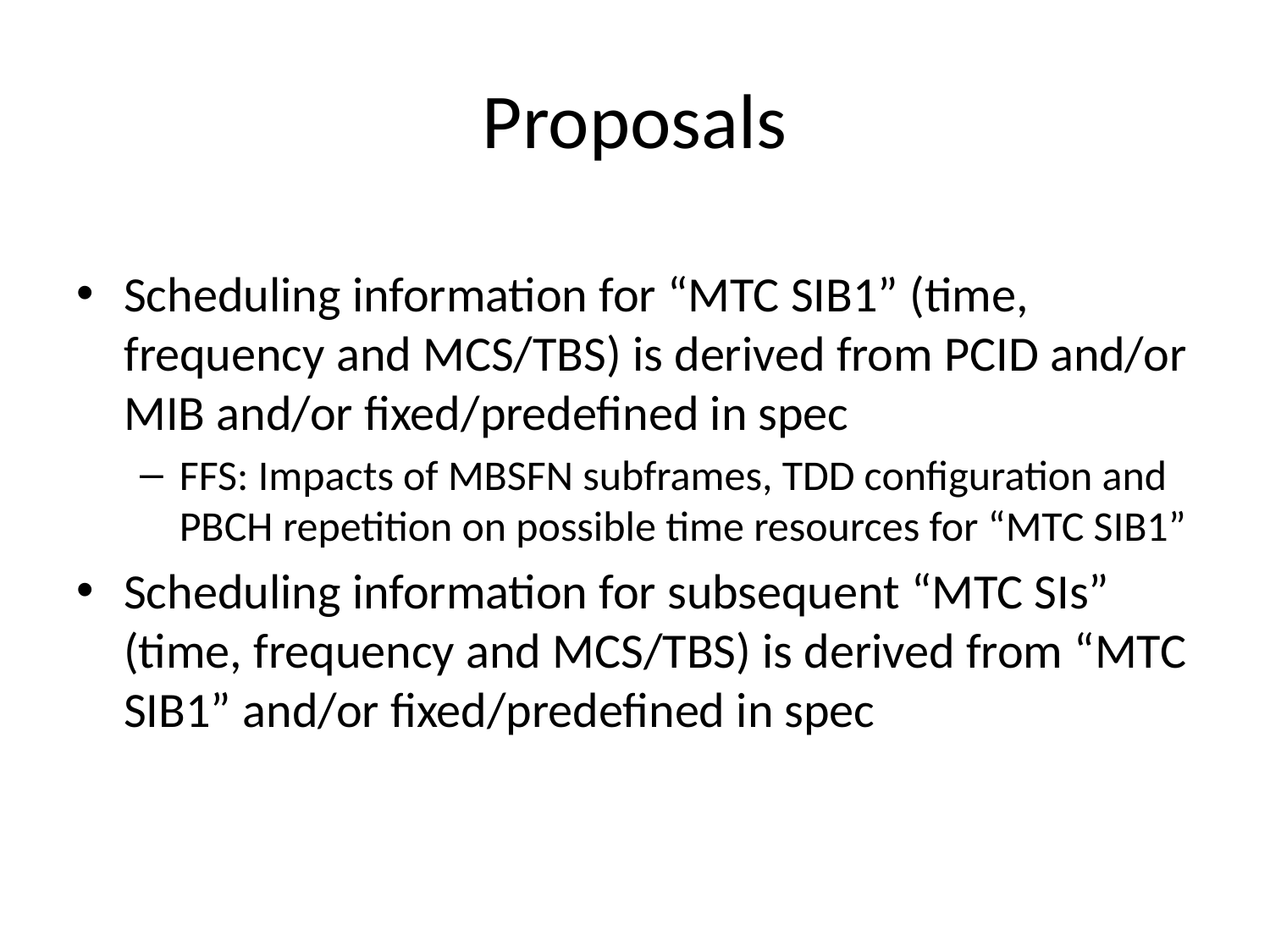

# Proposals
Scheduling information for “MTC SIB1” (time, frequency and MCS/TBS) is derived from PCID and/or MIB and/or fixed/predefined in spec
FFS: Impacts of MBSFN subframes, TDD configuration and PBCH repetition on possible time resources for “MTC SIB1”
Scheduling information for subsequent “MTC SIs” (time, frequency and MCS/TBS) is derived from “MTC SIB1” and/or fixed/predefined in spec